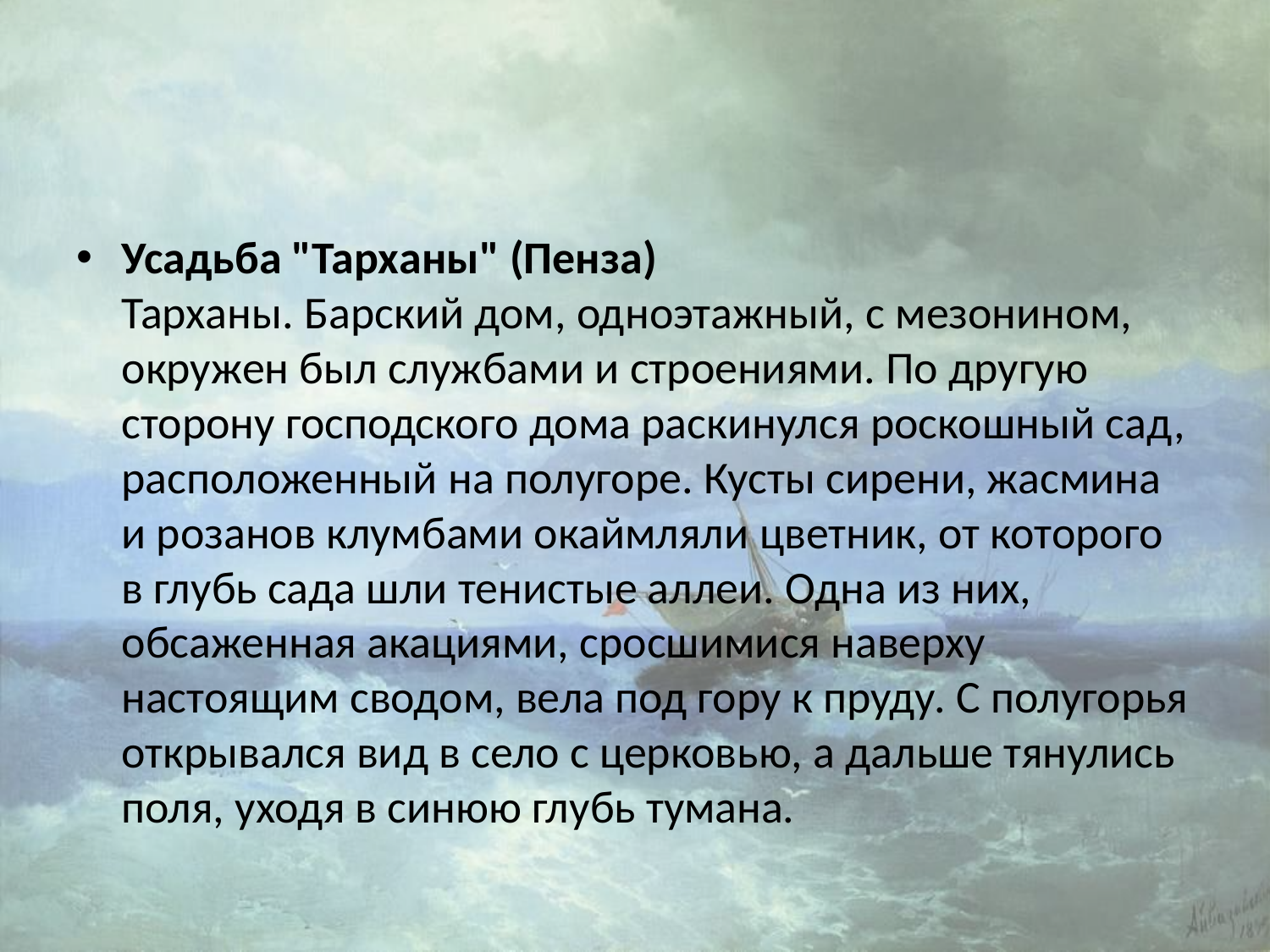

#
Усадьба "Тарханы" (Пенза) 
Тарханы. Барский дом, одноэтажный, с мезонином, окружен был службами и строениями. По другую сторону господского дома раскинулся роскошный сад, расположенный на полугоре. Кусты сирени, жасмина и розанов клумбами окаймляли цветник, от которого в глубь сада шли тенистые аллеи. Одна из них, обсаженная акациями, сросшимися наверху настоящим сводом, вела под гору к пруду. С полугорья открывался вид в село с церковью, а дальше тянулись поля, уходя в синюю глубь тумана.